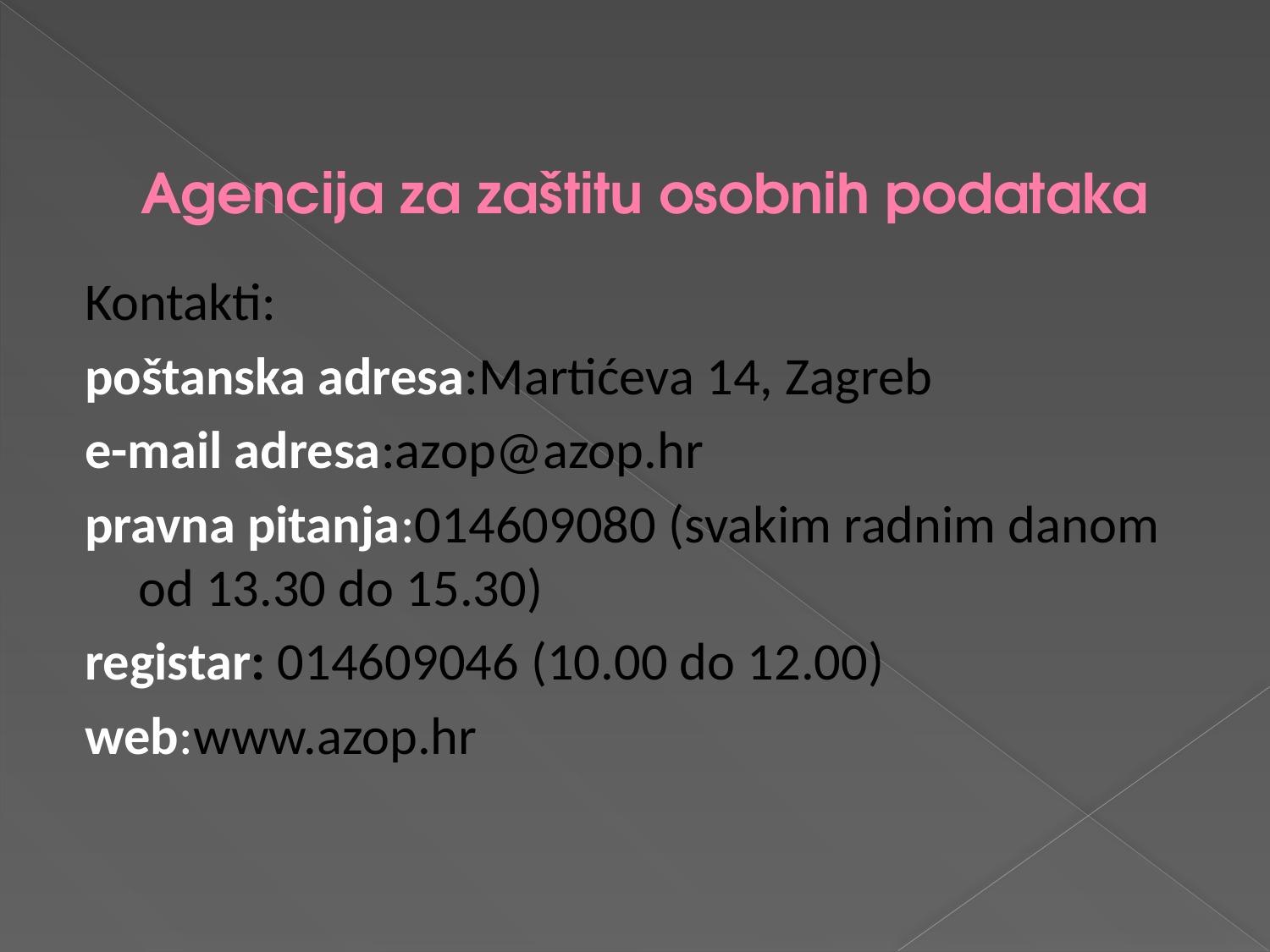

# Agencija za zaštitu osobnih podataka
Kontakti:
poštanska adresa:Martićeva 14, Zagreb
e-mail adresa:azop@azop.hr
pravna pitanja:014609080 (svakim radnim danom od 13.30 do 15.30)
registar: 014609046 (10.00 do 12.00)
web:www.azop.hr